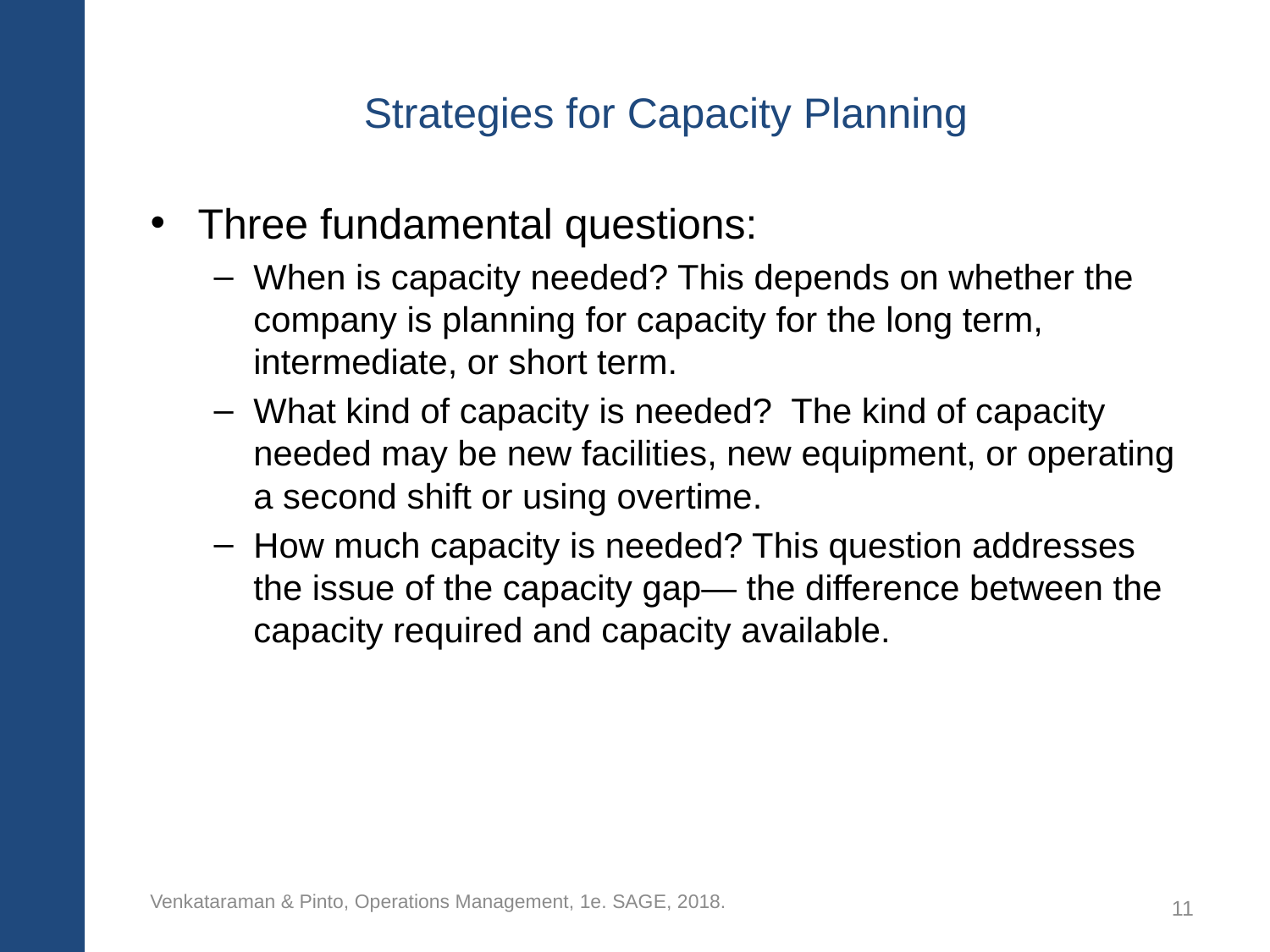

# Strategies for Capacity Planning
Three fundamental questions:
When is capacity needed? This depends on whether the company is planning for capacity for the long term, intermediate, or short term.
What kind of capacity is needed?  The kind of capacity needed may be new facilities, new equipment, or operating a second shift or using overtime.
How much capacity is needed? This question addresses the issue of the capacity gap— the difference between the capacity required and capacity available.
Venkataraman & Pinto, Operations Management, 1e. SAGE, 2018.
11